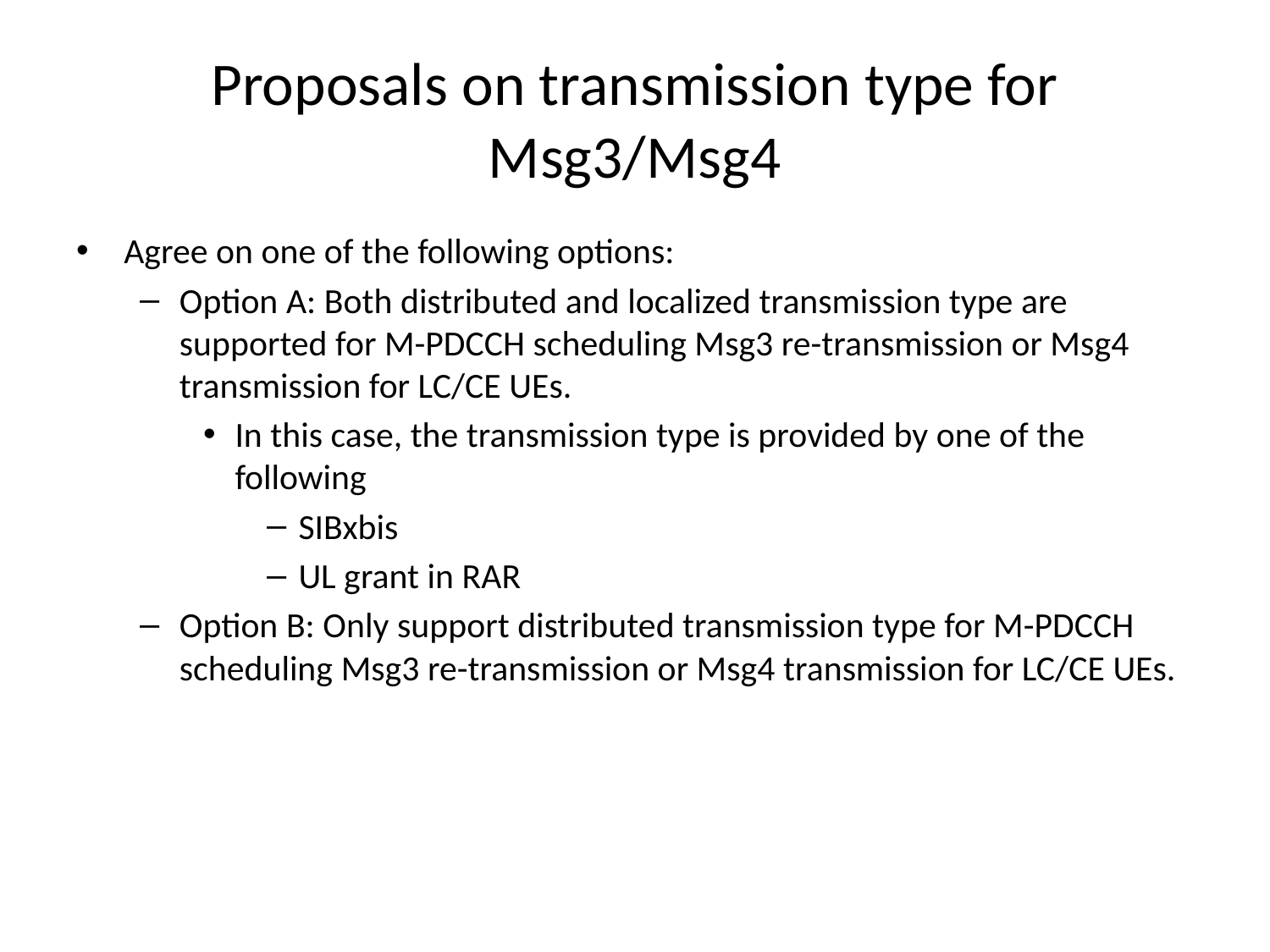

# Proposals on transmission type for Msg3/Msg4
Agree on one of the following options:
Option A: Both distributed and localized transmission type are supported for M-PDCCH scheduling Msg3 re-transmission or Msg4 transmission for LC/CE UEs.
In this case, the transmission type is provided by one of the following
SIBxbis
UL grant in RAR
Option B: Only support distributed transmission type for M-PDCCH scheduling Msg3 re-transmission or Msg4 transmission for LC/CE UEs.